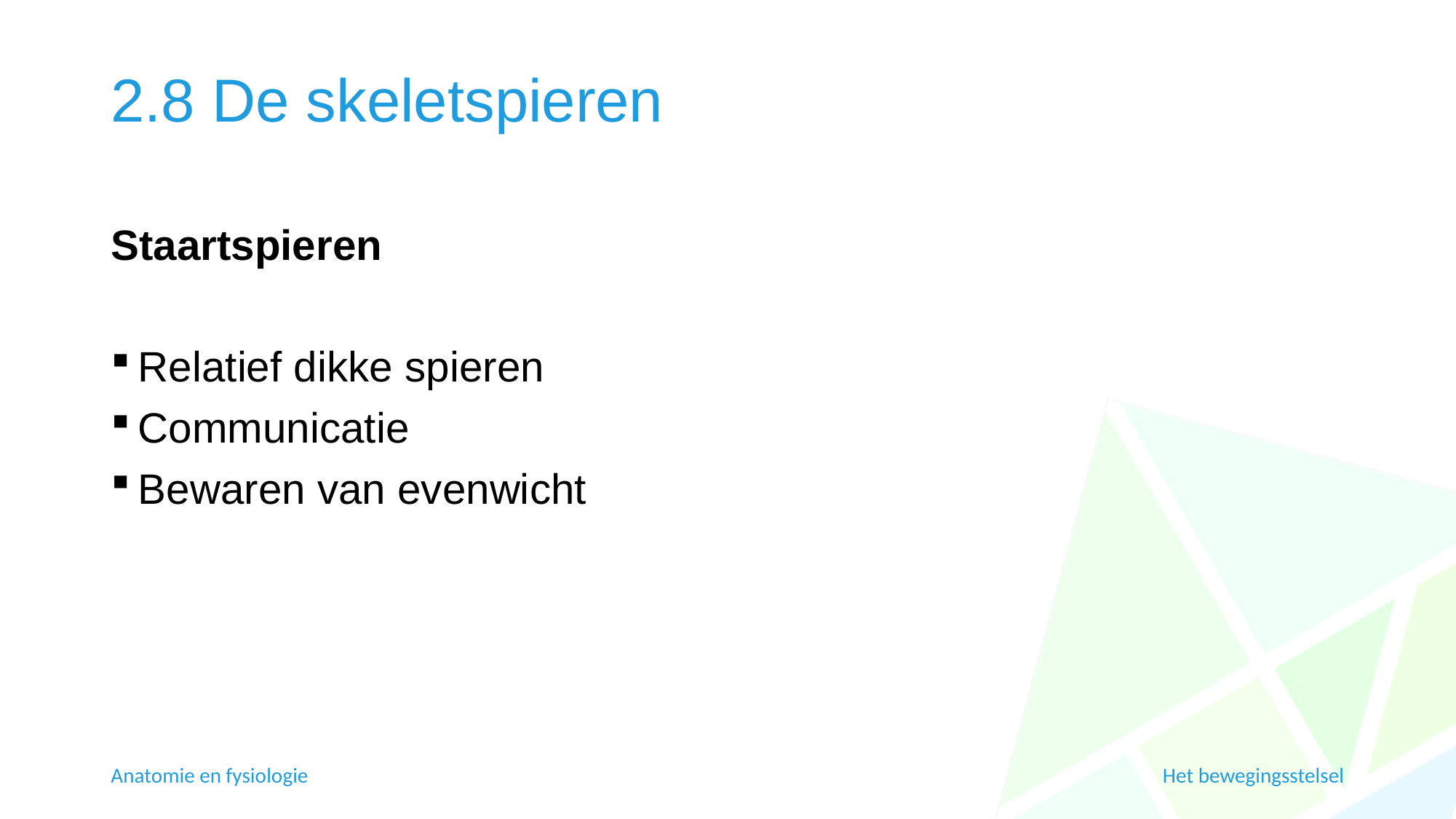

# 2.8 De skeletspieren
Staartspieren

Relatief dikke spieren
Communicatie
Bewaren van evenwicht

Anatomie en fysiologie
Het bewegingsstelsel